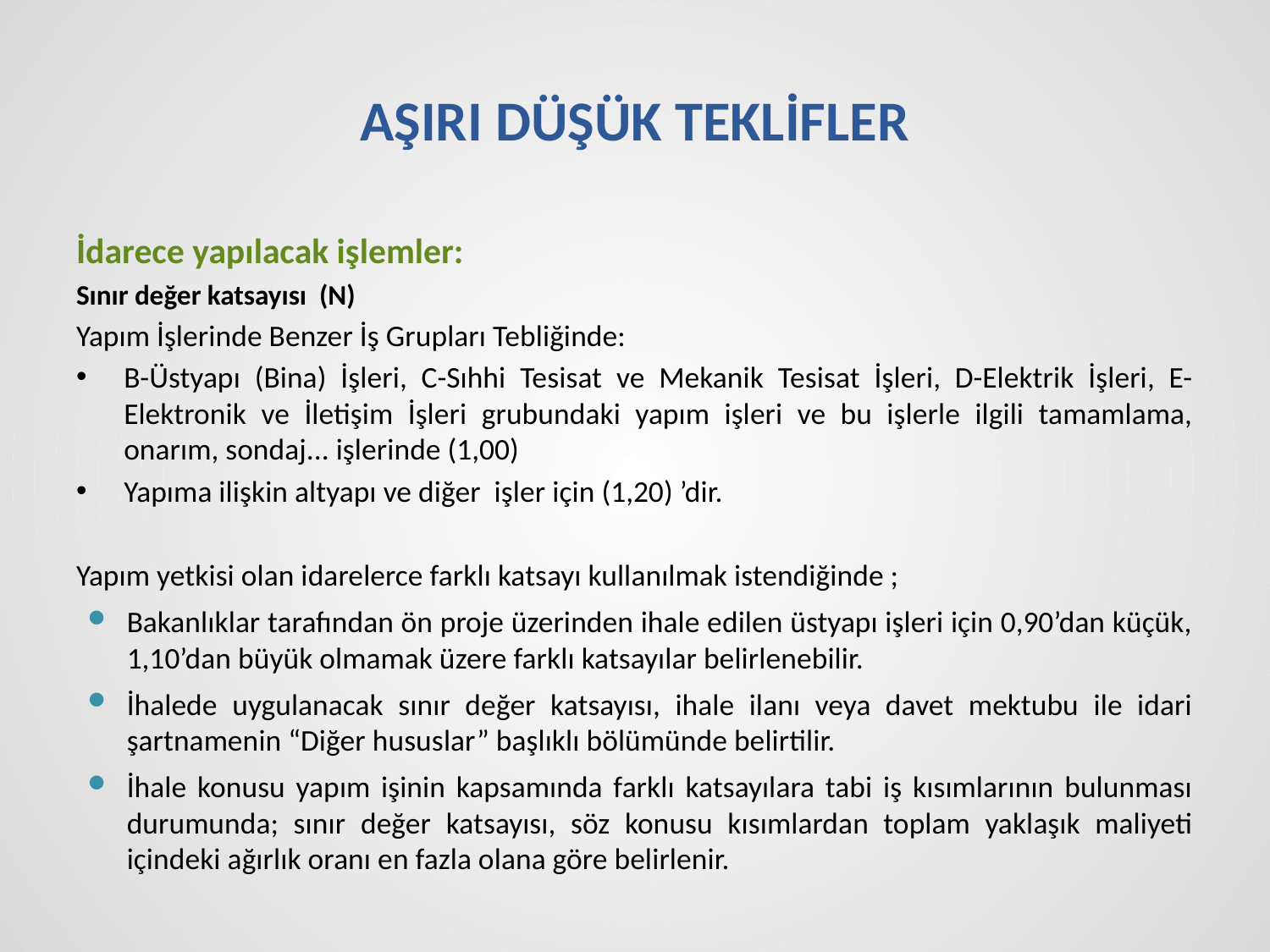

# AŞIRI DÜŞÜK TEKLİFLER
İdarece yapılacak işlemler:
Sınır değer katsayısı  (N)
Yapım İşlerinde Benzer İş Grupları Tebliğinde:
B-Üstyapı (Bina) İşleri, C-Sıhhi Tesisat ve Mekanik Tesisat İşleri, D-Elektrik İşleri, E-Elektronik ve İletişim İşleri grubundaki yapım işleri ve bu işlerle ilgili tamamlama, onarım, sondaj... işlerinde (1,00)
Yapıma ilişkin altyapı ve diğer  işler için (1,20) ’dir.

Yapım yetkisi olan idarelerce farklı katsayı kullanılmak istendiğinde ;
Bakanlıklar tarafından ön proje üzerinden ihale edilen üstyapı işleri için 0,90’dan küçük, 1,10’dan büyük olmamak üzere farklı katsayılar belirlenebilir.
İhalede uygulanacak sınır değer katsayısı, ihale ilanı veya davet mektubu ile idari şartnamenin “Diğer hususlar” başlıklı bölümünde belirtilir.
İhale konusu yapım işinin kapsamında farklı katsayılara tabi iş kısımlarının bulunması durumunda; sınır değer katsayısı, söz konusu kısımlardan toplam yaklaşık maliyeti içindeki ağırlık oranı en fazla olana göre belirlenir.